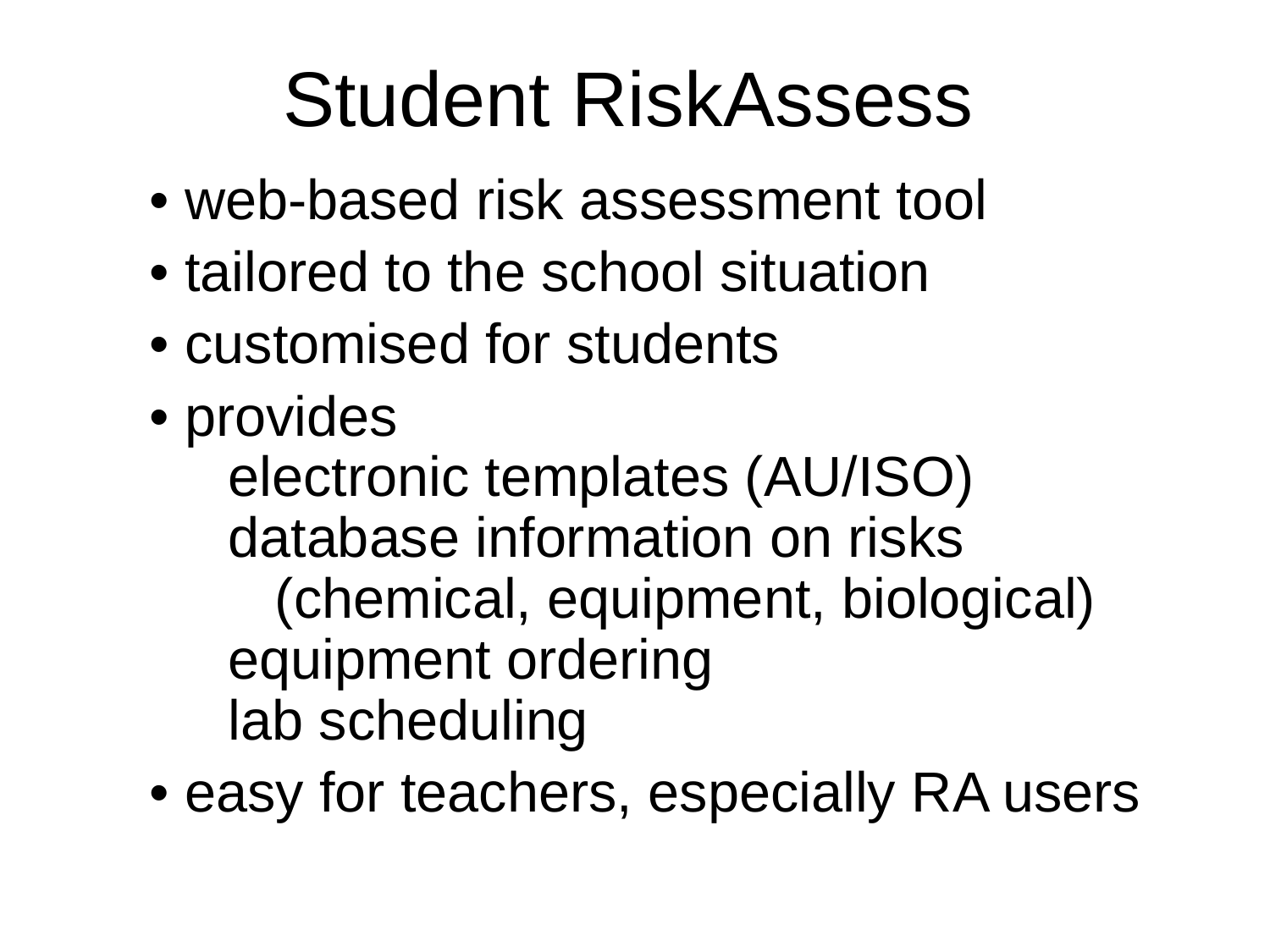

# Student RiskAssess
• web-based risk assessment tool
• tailored to the school situation
• customised for students
• provides
  electronic templates (AU/ISO)
  database information on risks
     (chemical, equipment, biological)
  equipment ordering
  lab scheduling
• easy for teachers, especially RA users